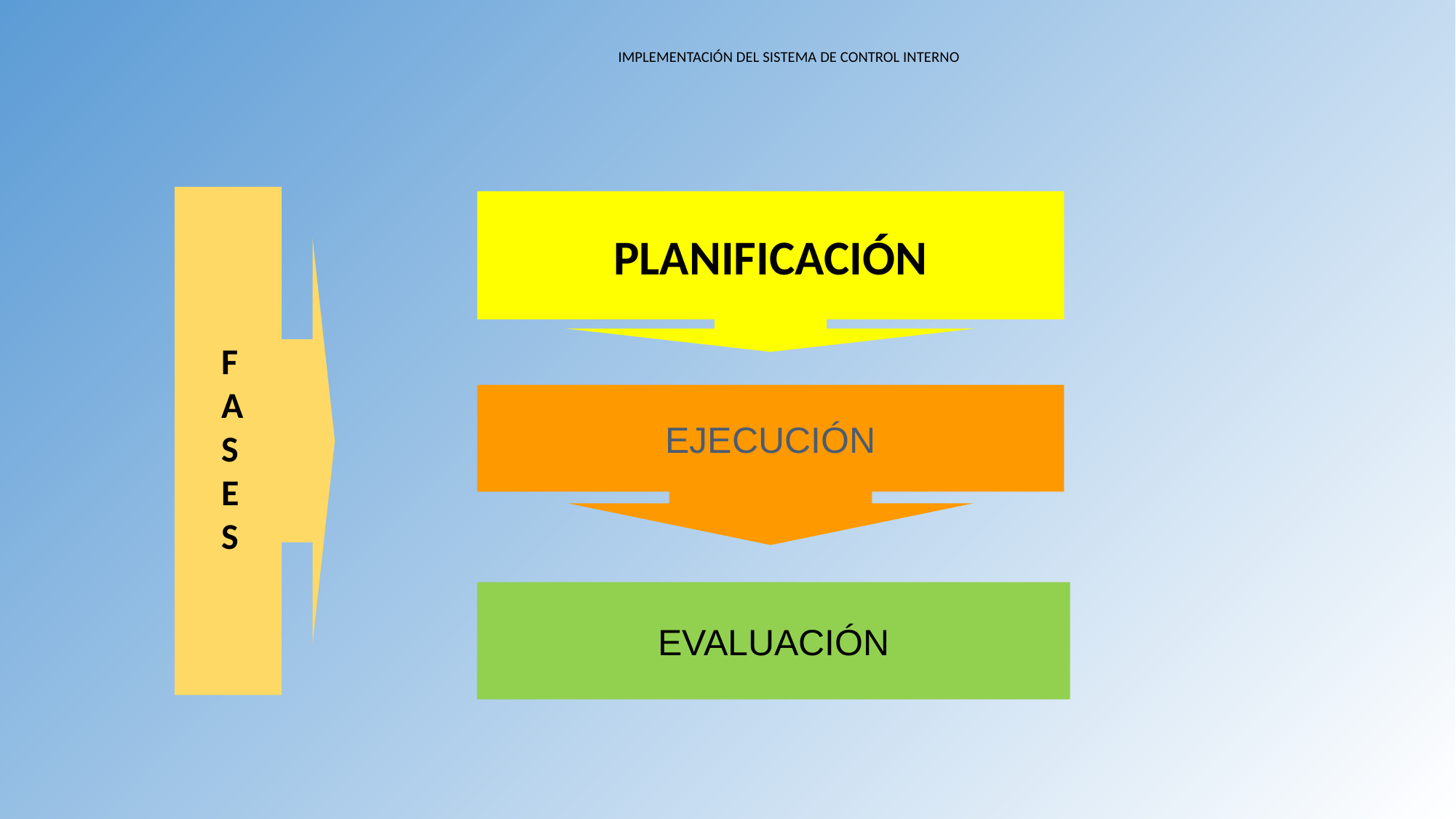

# IMPLEMENTACIÓN DEL SISTEMA DE CONTROL INTERNO
PLANIFICACIÓN
F
A
S
E
S

EJECUCIÓN
EVALUACIÓN